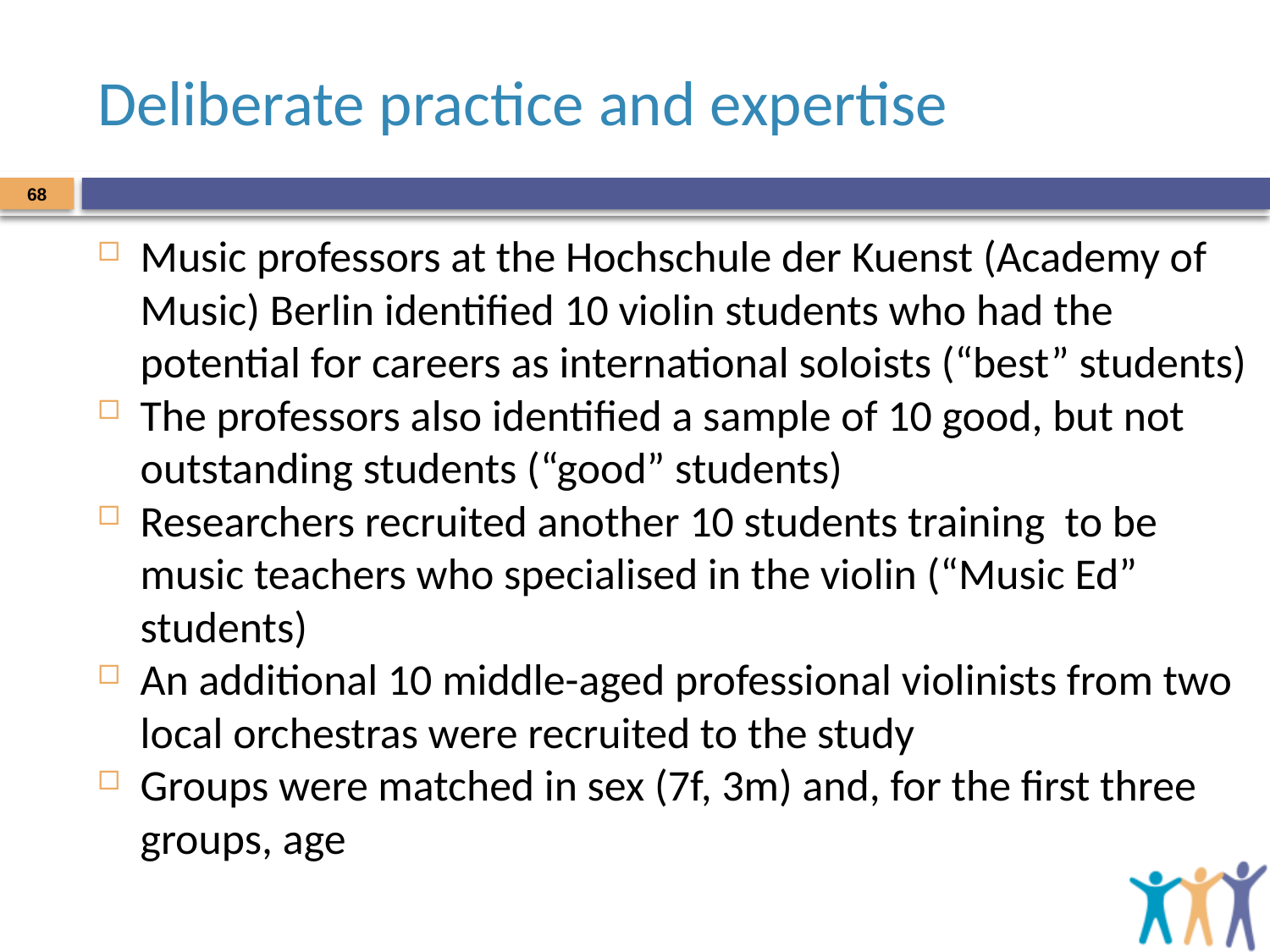

# Deliberate practice and expertise
68
Music professors at the Hochschule der Kuenst (Academy of Music) Berlin identified 10 violin students who had the potential for careers as international soloists (“best” students)
The professors also identified a sample of 10 good, but not outstanding students (“good” students)
Researchers recruited another 10 students training  to be music teachers who specialised in the violin (“Music Ed” students)
An additional 10 middle-aged professional violinists from two local orchestras were recruited to the study
Groups were matched in sex (7f, 3m) and, for the first three groups, age